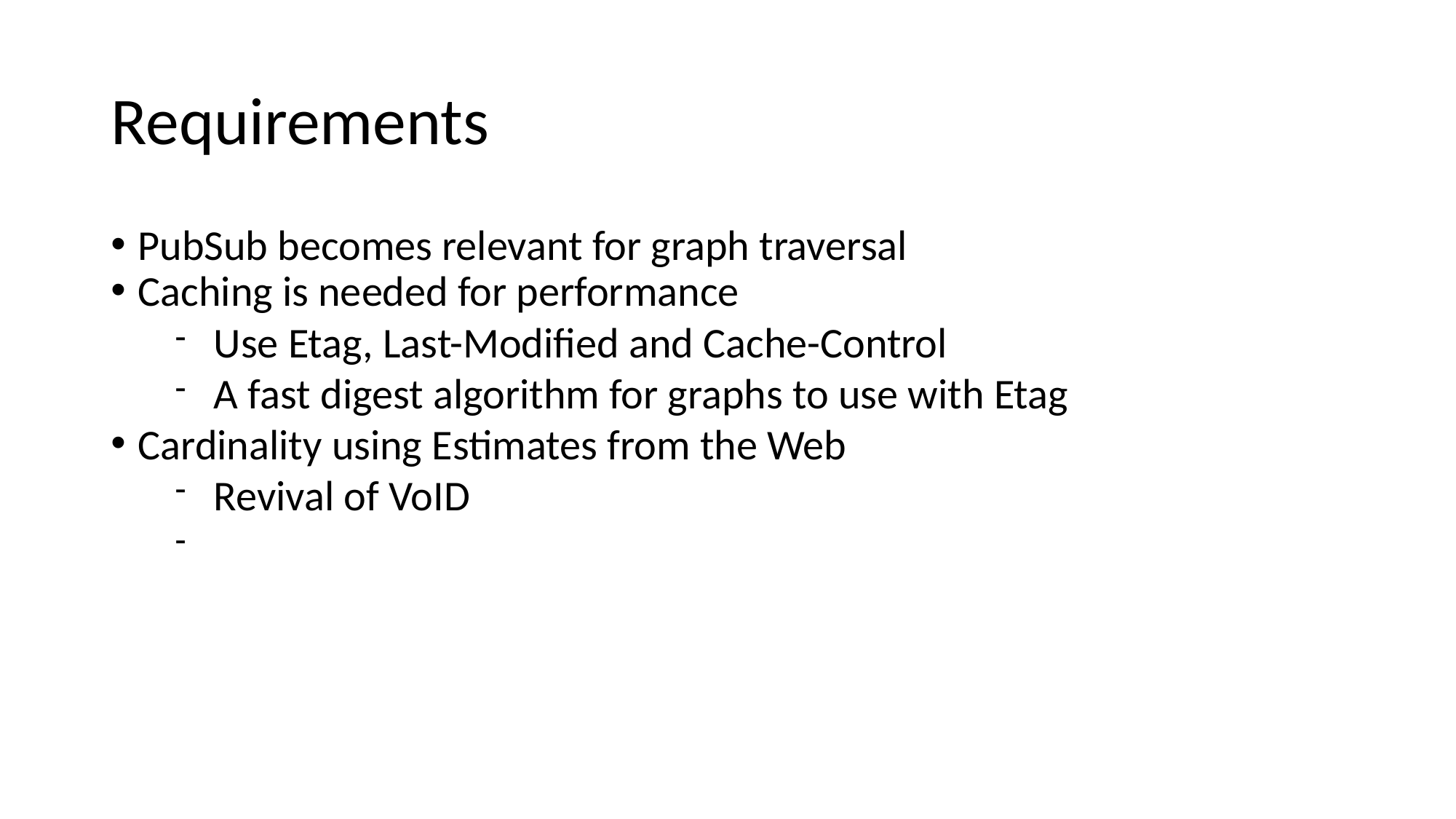

Requirements
PubSub becomes relevant for graph traversal
Caching is needed for performance
Use Etag, Last-Modified and Cache-Control
A fast digest algorithm for graphs to use with Etag
Cardinality using Estimates from the Web
Revival of VoID